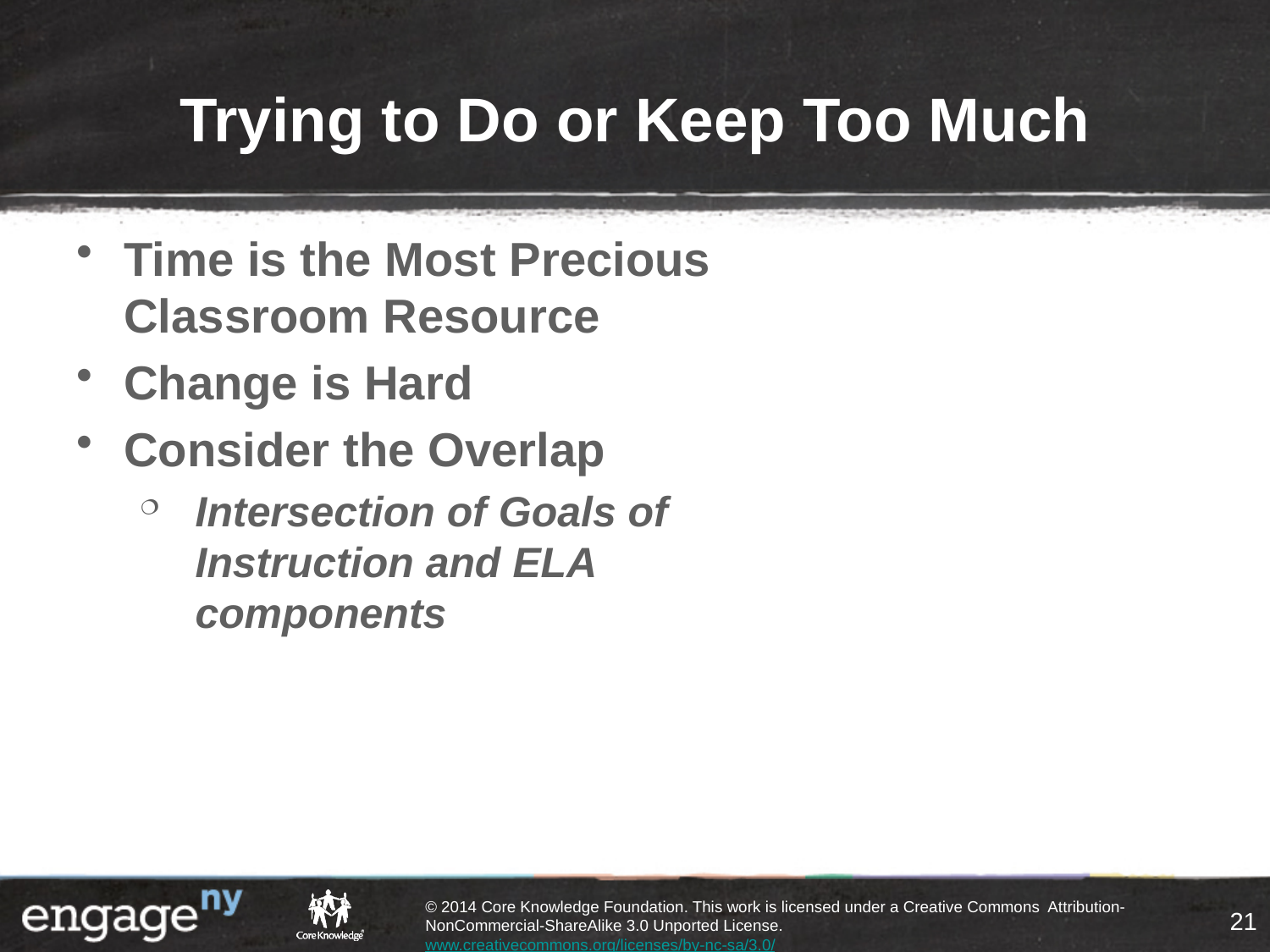

# Trying to Do or Keep Too Much
Time is the Most Precious Classroom Resource
Change is Hard
Consider the Overlap
Intersection of Goals of Instruction and ELA components

21